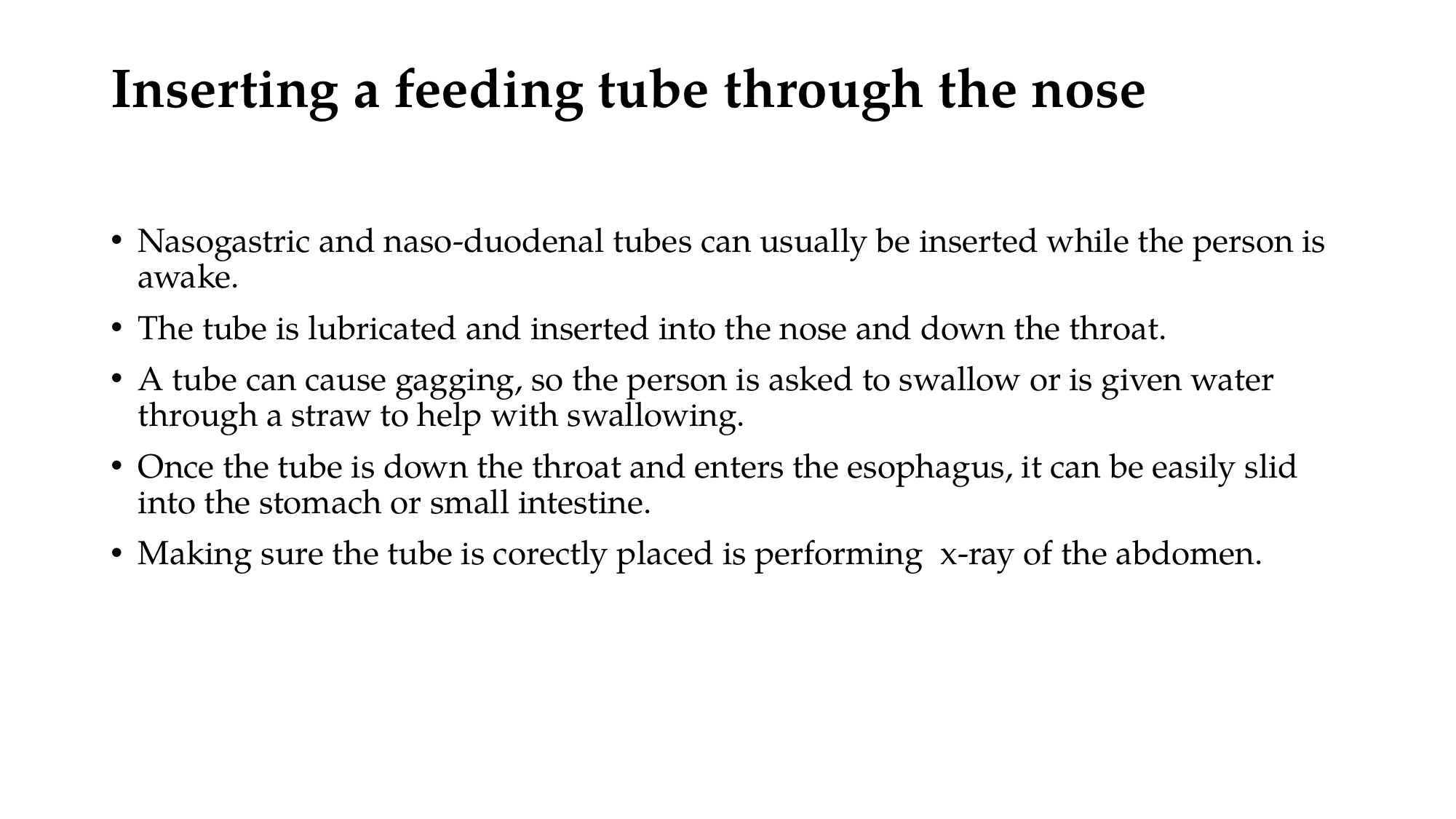

# Inserting a feeding tube through the nose
Nasogastric and naso-duodenal tubes can usually be inserted while the person is awake.
The tube is lubricated and inserted into the nose and down the throat.
A tube can cause gagging, so the person is asked to swallow or is given water through a straw to help with swallowing.
Once the tube is down the throat and enters the esophagus, it can be easily slid into the stomach or small intestine.
Making sure the tube is corectly placed is performing  x-ray of the abdomen.